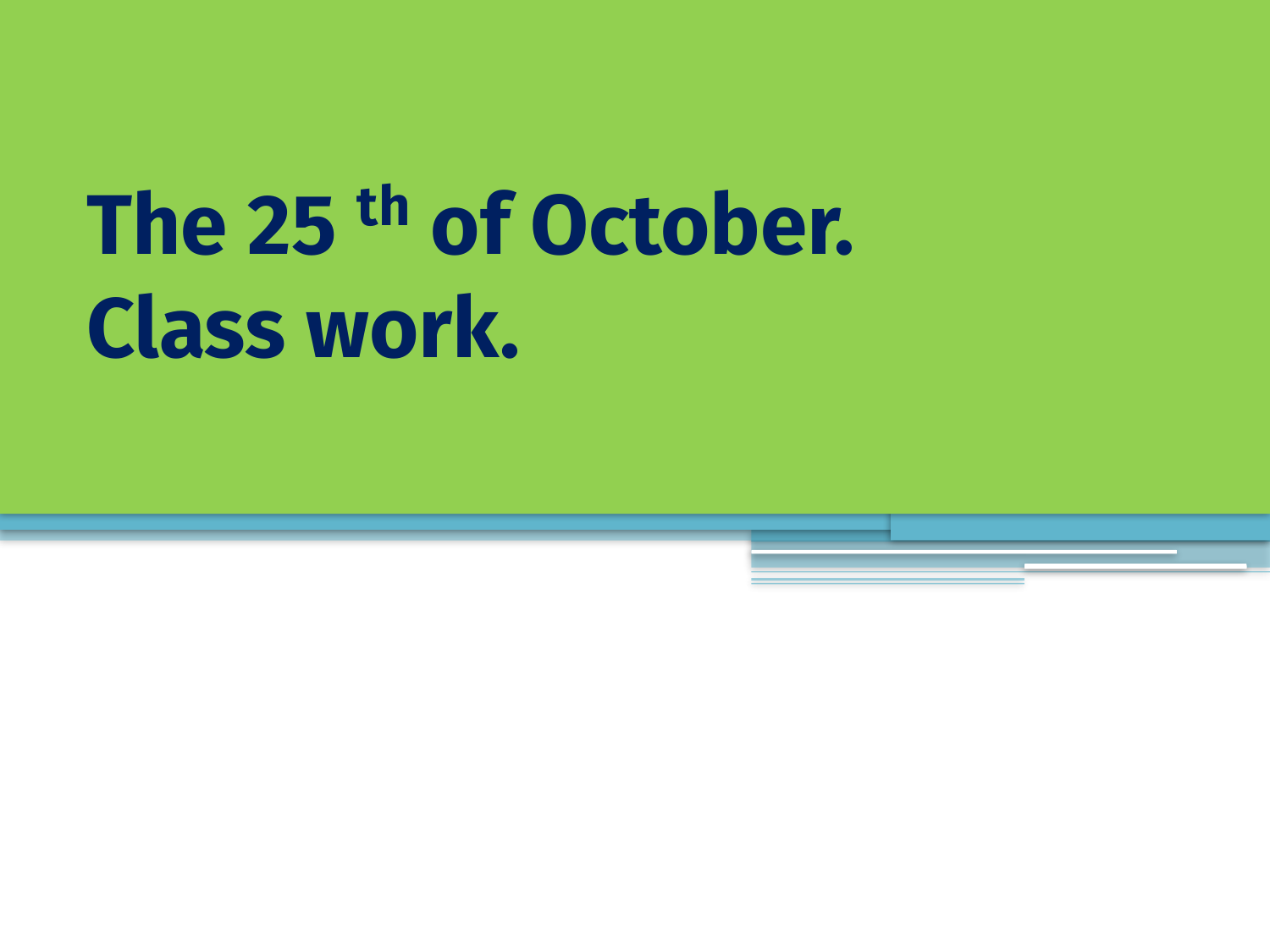

The 25 th of October.
Class work.